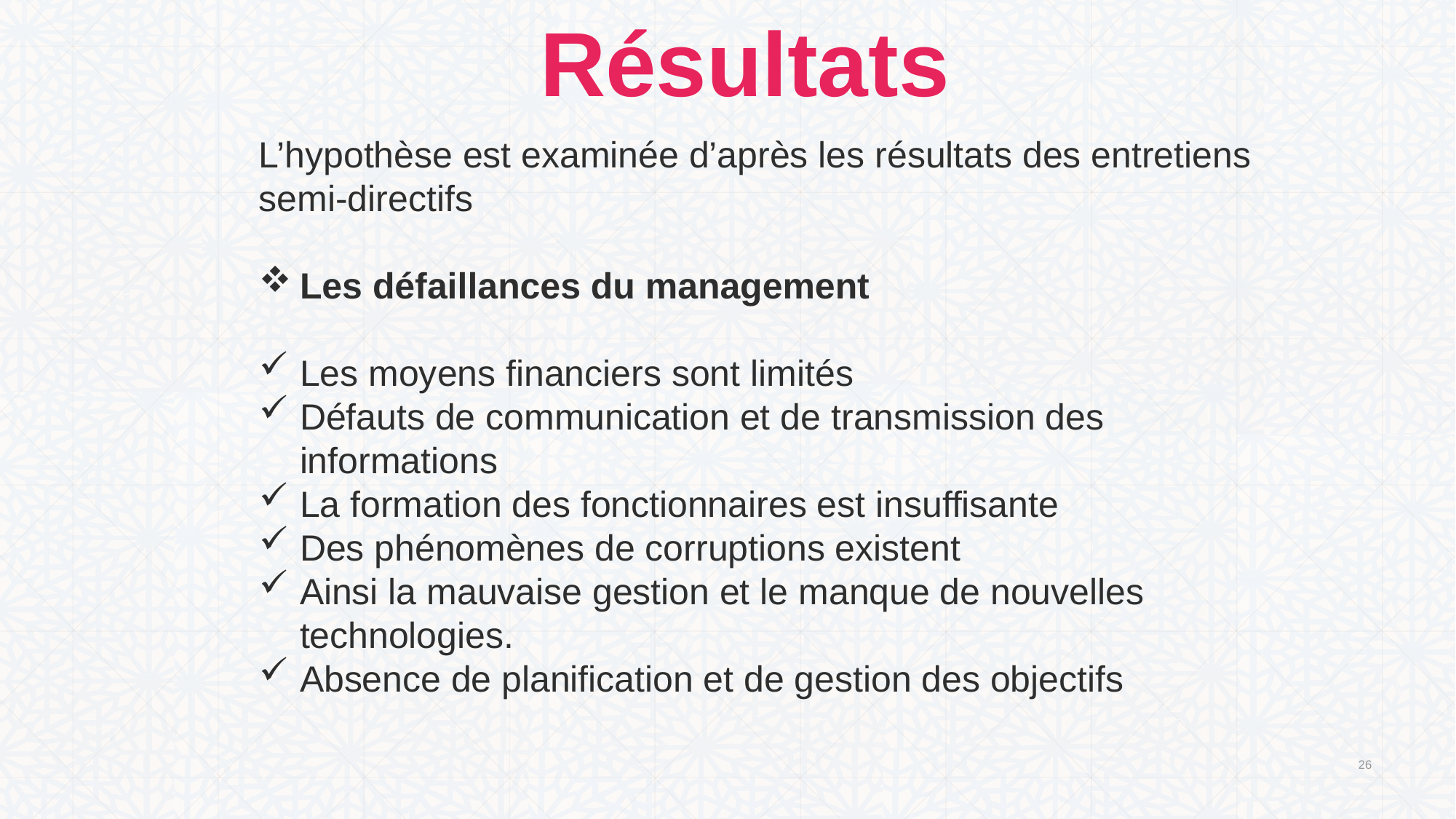

Résultats
L’hypothèse est examinée d’après les résultats des entretiens semi-directifs

Les défaillances du management

Les moyens financiers sont limités
Défauts de communication et de transmission des informations
La formation des fonctionnaires est insuffisante
Des phénomènes de corruptions existent
Ainsi la mauvaise gestion et le manque de nouvelles technologies.
Absence de planification et de gestion des objectifs

26